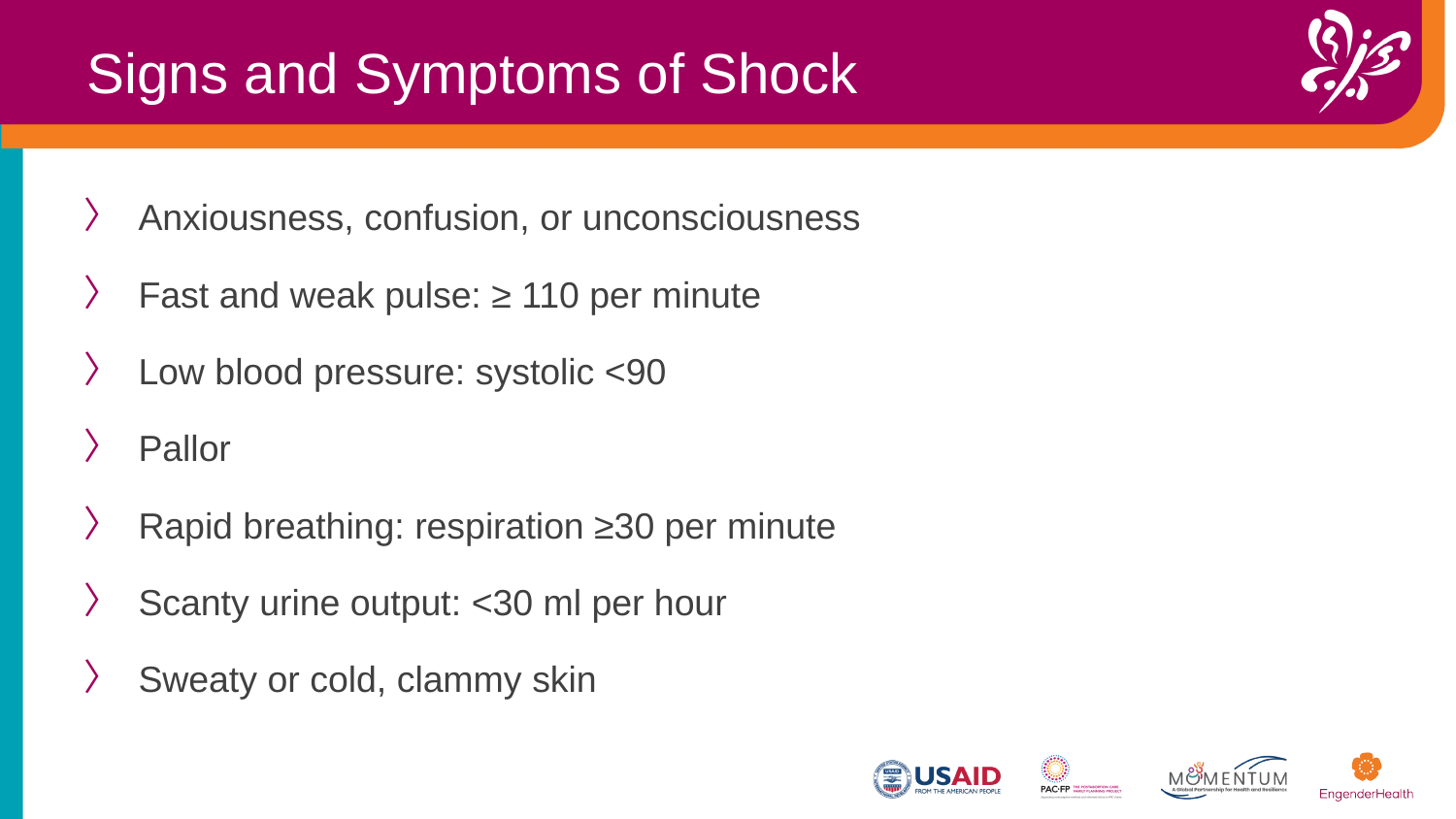

Signs and Symptoms of Shock
Anxiousness, confusion, or unconsciousness
Fast and weak pulse: ≥ 110 per minute
Low blood pressure: systolic <90
Pallor
Rapid breathing: respiration ≥30 per minute
Scanty urine output: <30 ml per hour
Sweaty or cold, clammy skin